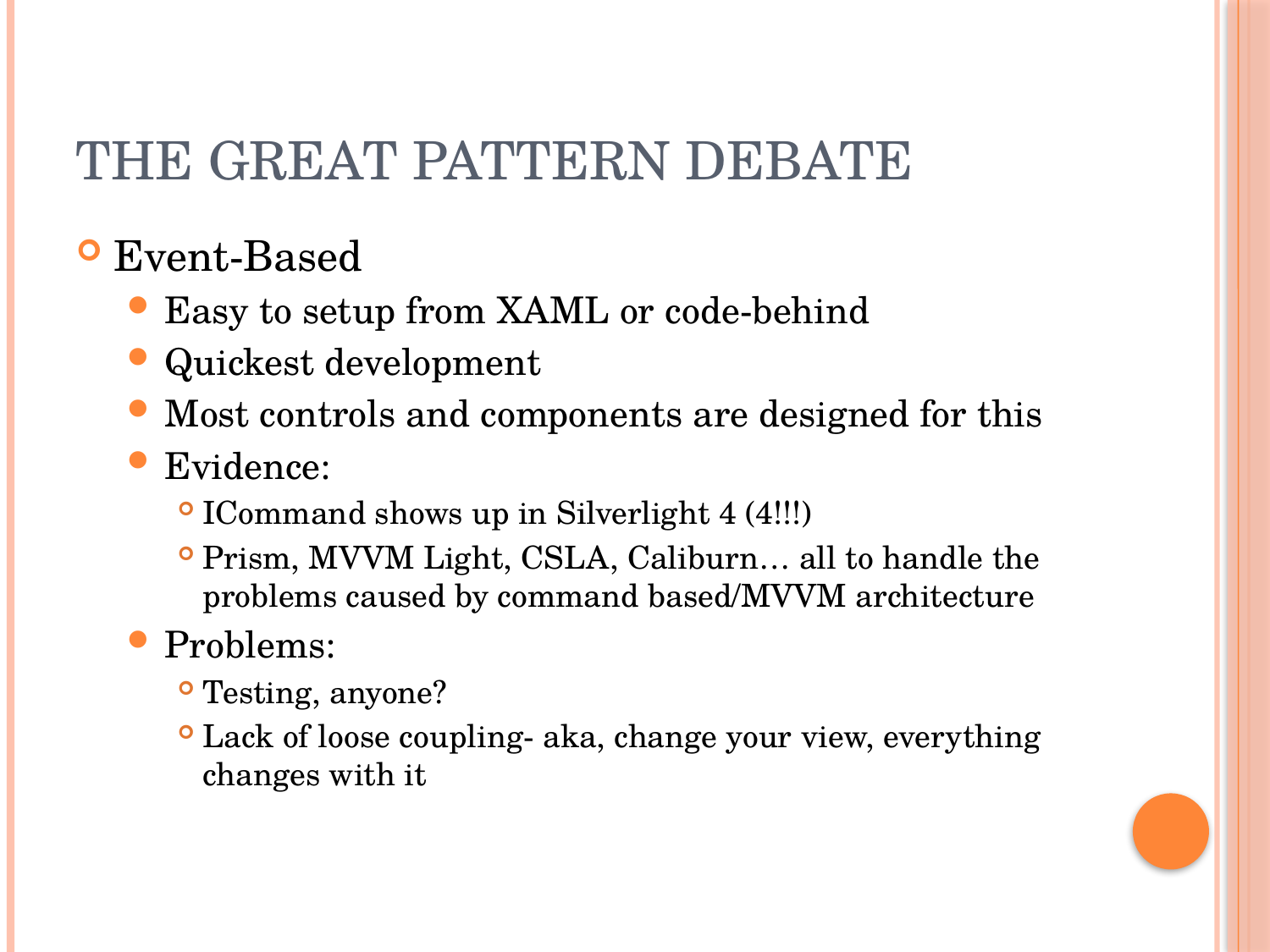

# The Great Pattern Debate
Event-Based
Easy to setup from XAML or code-behind
Quickest development
Most controls and components are designed for this
Evidence:
ICommand shows up in Silverlight 4 (4!!!)
Prism, MVVM Light, CSLA, Caliburn… all to handle the problems caused by command based/MVVM architecture
Problems:
Testing, anyone?
Lack of loose coupling- aka, change your view, everything changes with it